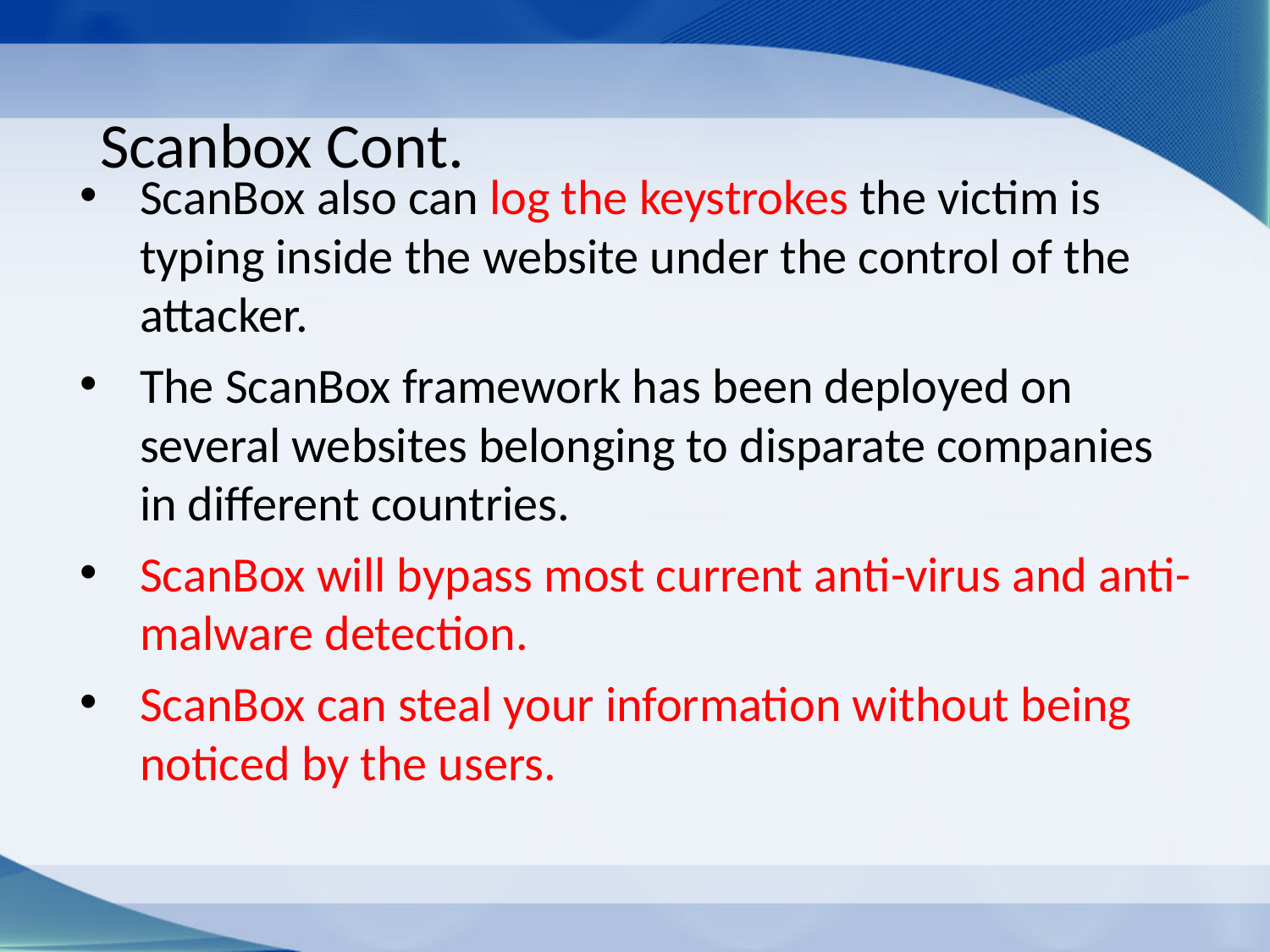

# Scanbox Cont.
ScanBox also can log the keystrokes the victim is typing inside the website under the control of the attacker.
The ScanBox framework has been deployed on several websites belonging to disparate companies in different countries.
ScanBox will bypass most current anti-virus and anti-malware detection.
ScanBox can steal your information without being noticed by the users.